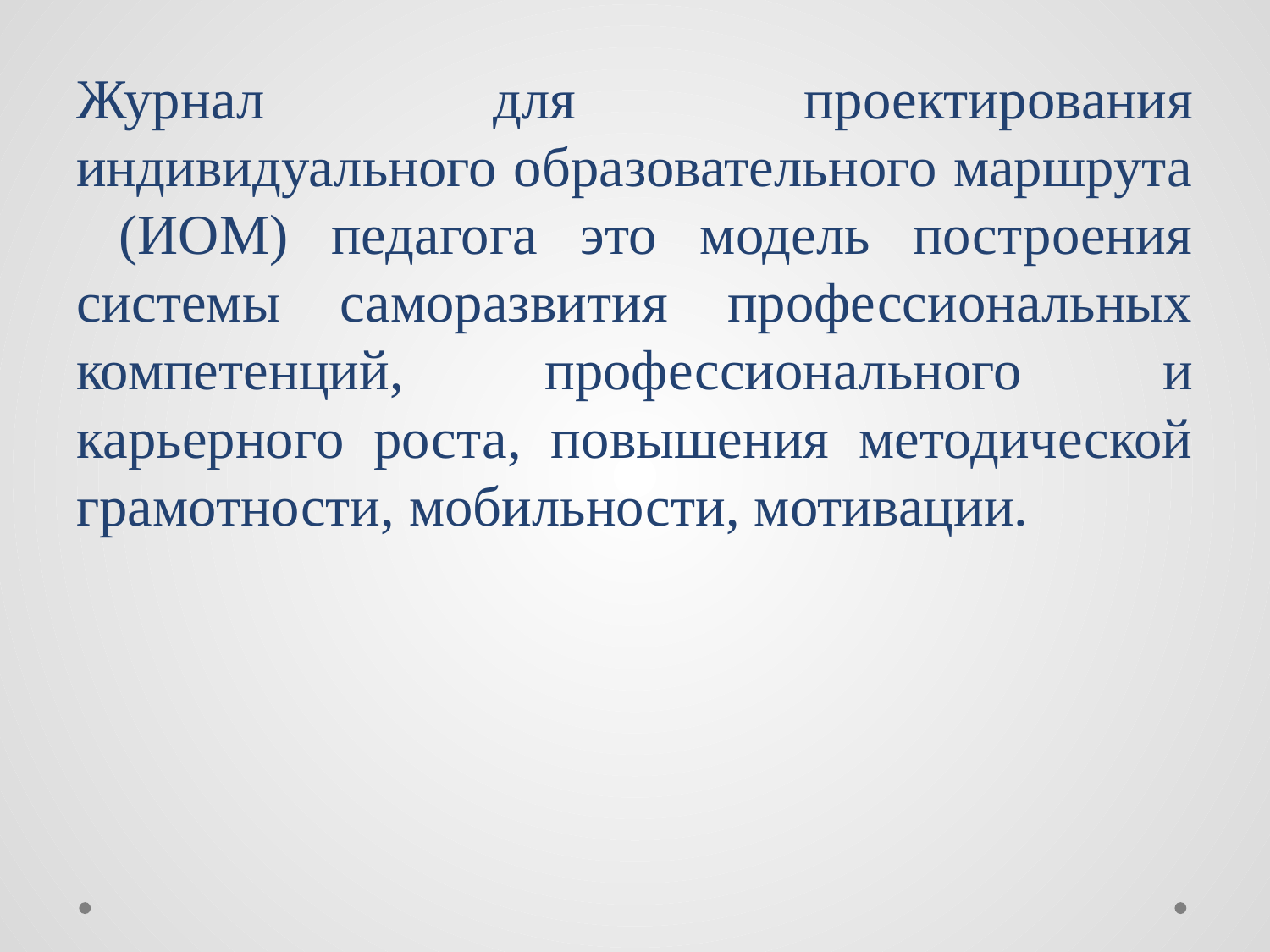

Журнал для проектирования индивидуального образовательного маршрута  (ИОМ) педагога это модель построения системы саморазвития профессиональных компетенций, профессионального и карьерного роста, повышения методической грамотности, мобильности, мотивации.